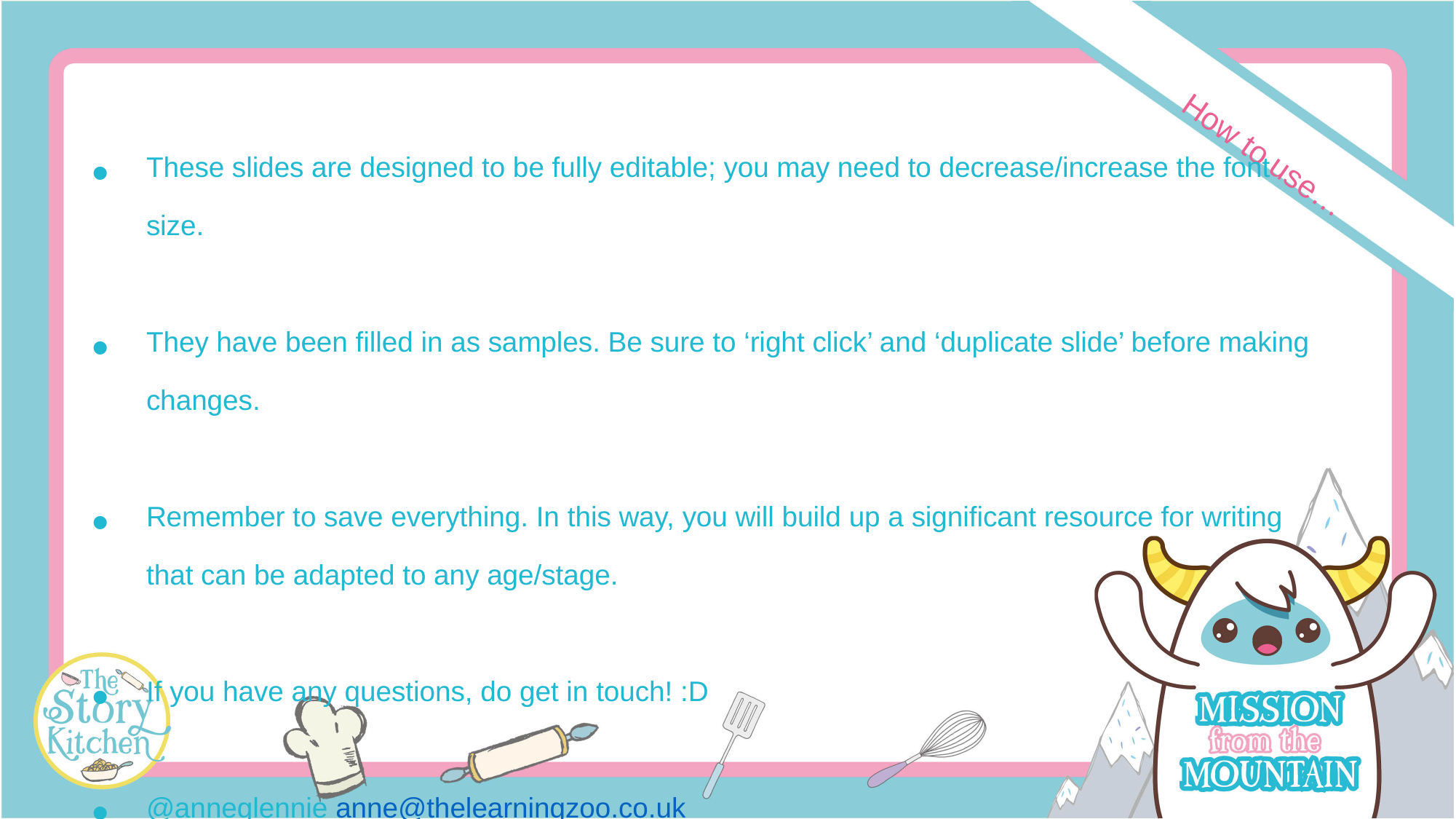

How to use…
These slides are designed to be fully editable; you may need to decrease/increase the font size.

They have been filled in as samples. Be sure to ‘right click’ and ‘duplicate slide’ before making changes.

Remember to save everything. In this way, you will build up a significant resource for writing that can be adapted to any age/stage.

If you have any questions, do get in touch! :D

@anneglennie anne@thelearningzoo.co.uk

Happy writing!